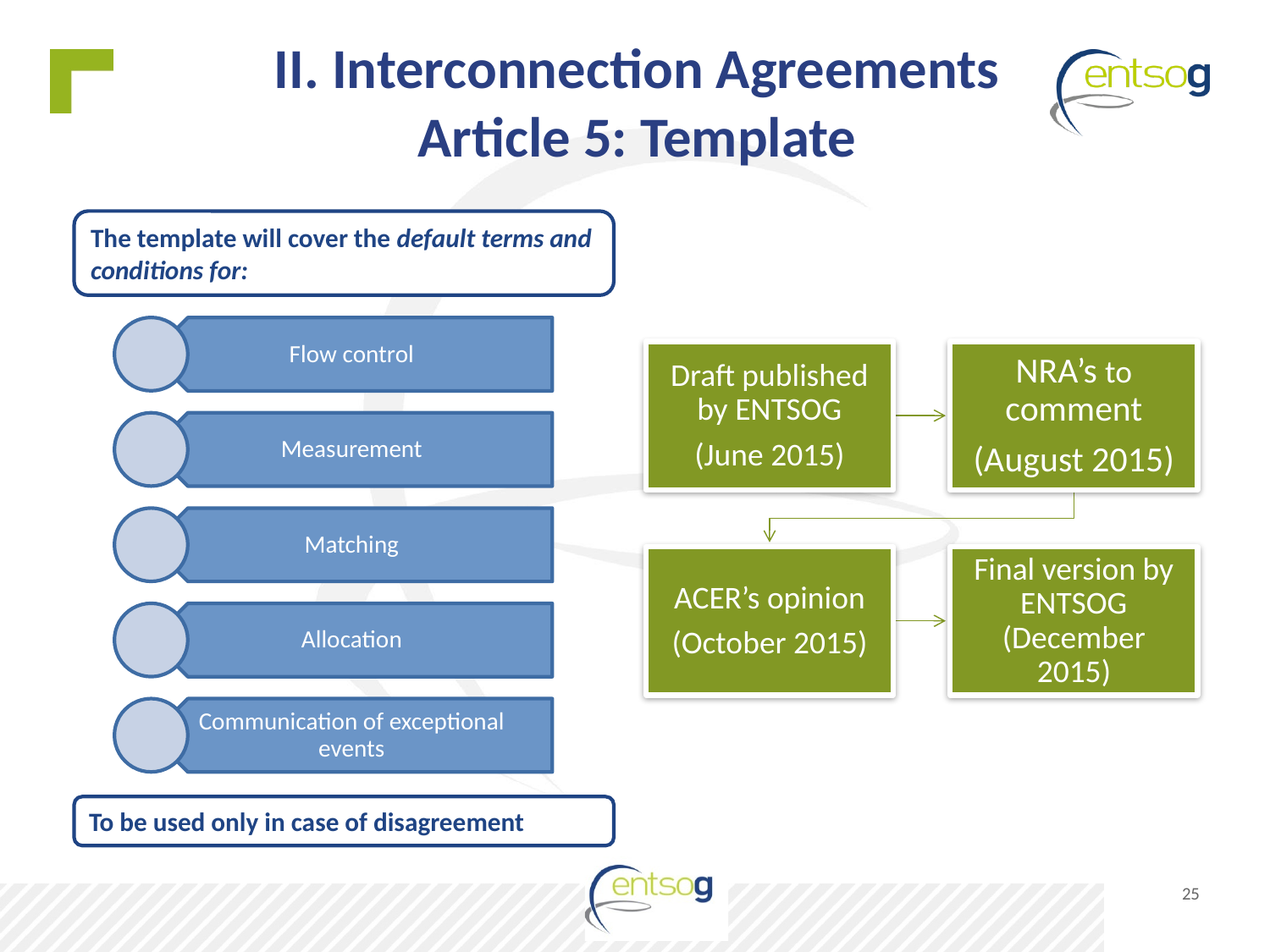

# II. Interconnection Agreements Article 5: Template
The template will cover the default terms and conditions for:
Flow control
Measurement
Matching
Allocation
Communication of exceptional events

Draft published by ENTSOG
(June 2015)

NRA’s to comment
(August 2015)

ACER’s opinion
(October 2015)
Final version by ENTSOG (December 2015)
To be used only in case of disagreement
25